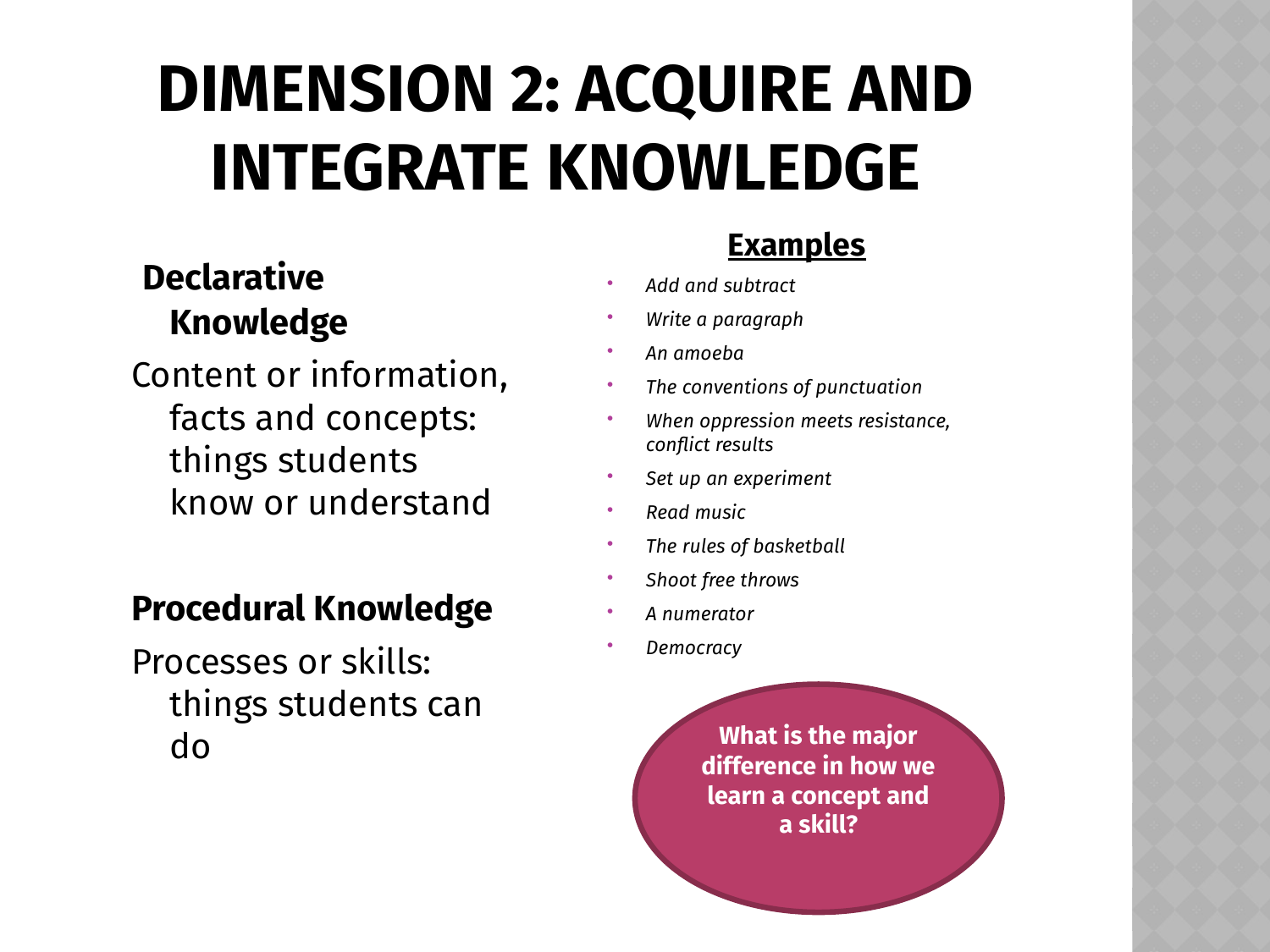

# Dimension 2: Acquire and Integrate Knowledge
Examples
Add and subtract
Write a paragraph
An amoeba
The conventions of punctuation
When oppression meets resistance, conflict results
Set up an experiment
Read music
The rules of basketball
Shoot free throws
A numerator
Democracy

 Declarative Knowledge
Content or information, facts and concepts: things students know or understand

Procedural Knowledge
Processes or skills: things students can do

What is the major difference in how we learn a concept and a skill?